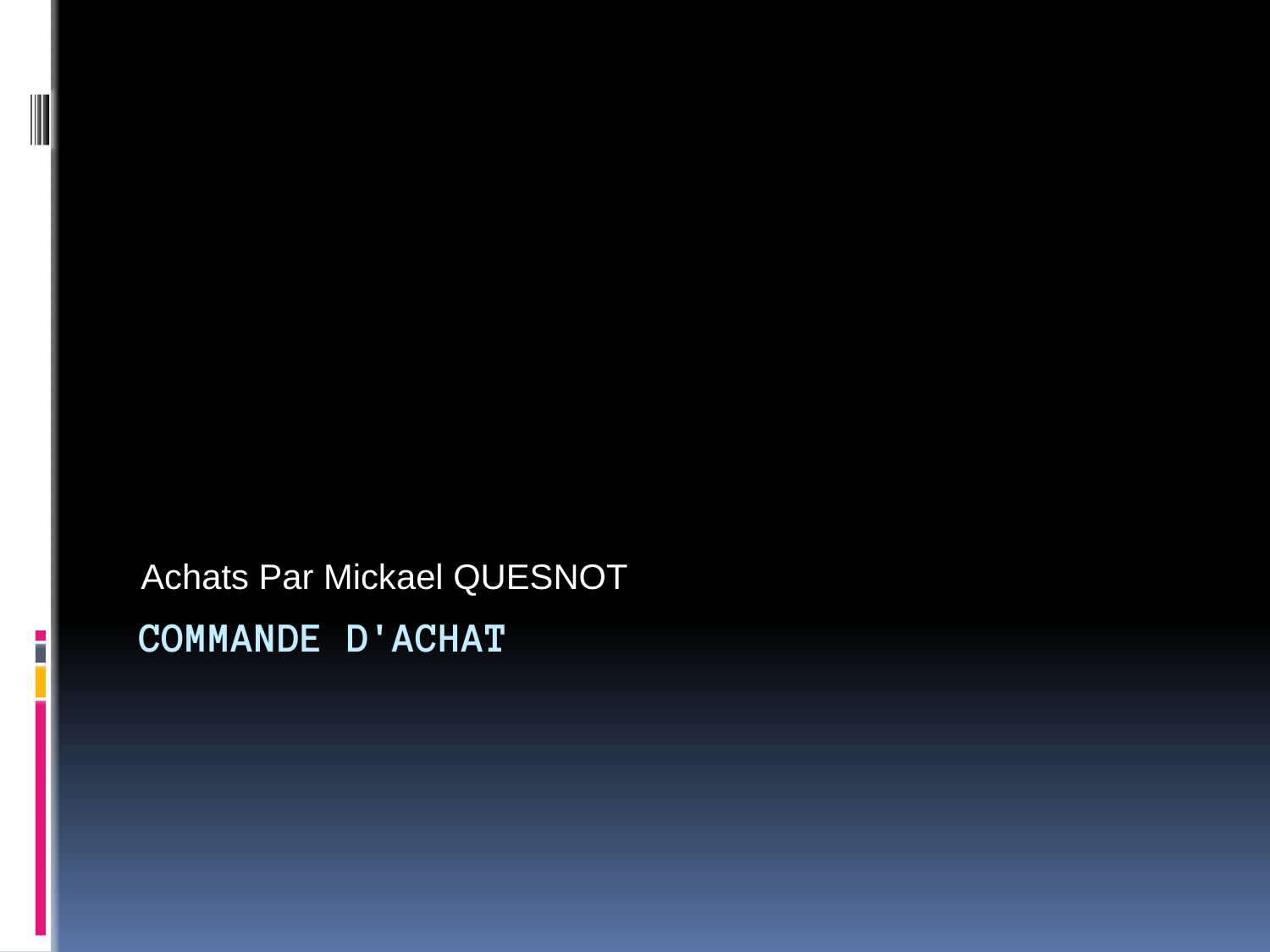

Achats Par Mickael QUESNOT
# Commande d'achat